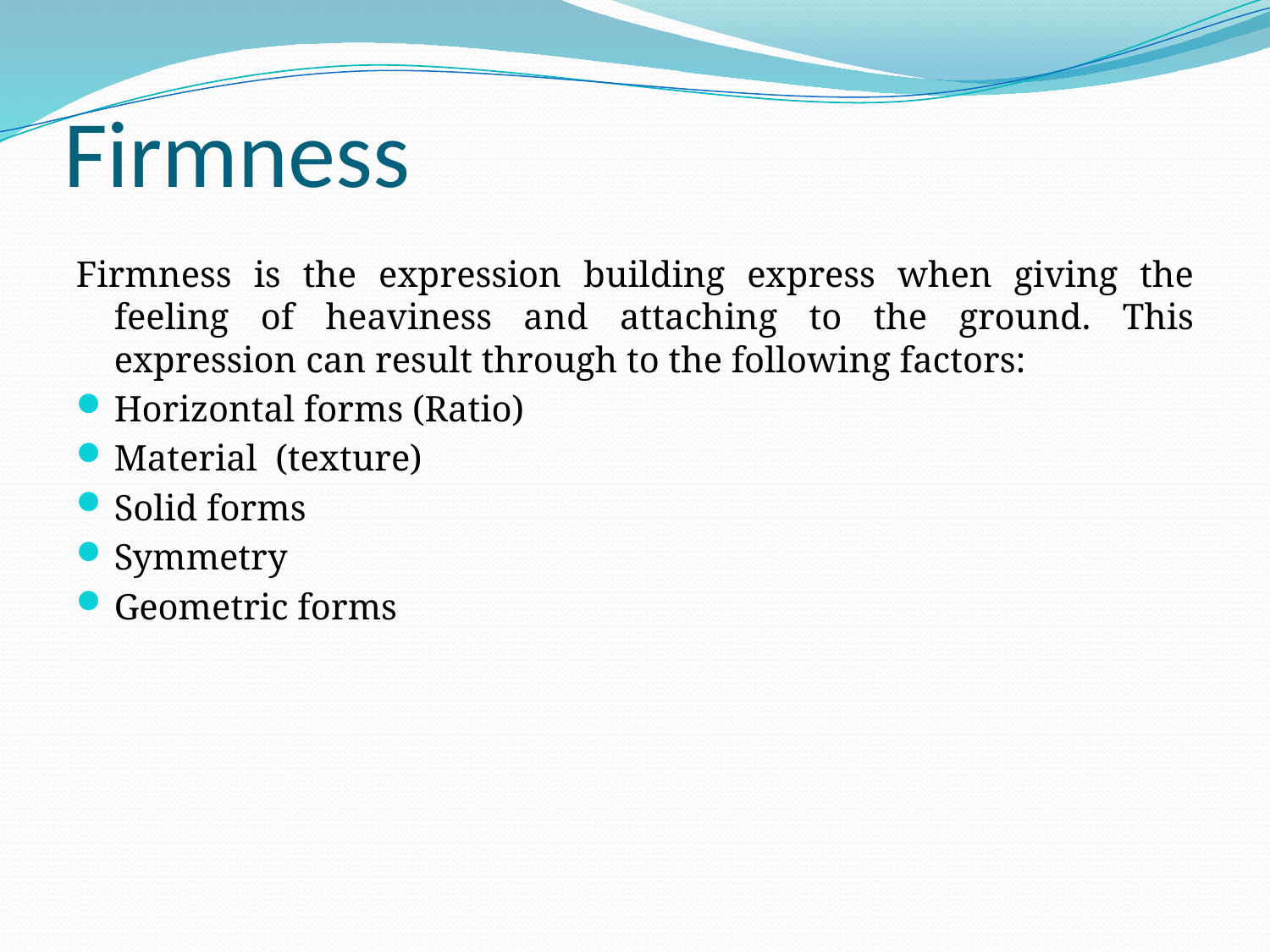

# Firmness
Firmness is the expression building express when giving the feeling of heaviness and attaching to the ground. This expression can result through to the following factors:
Horizontal forms (Ratio)
Material  (texture)
Solid forms
Symmetry
Geometric forms